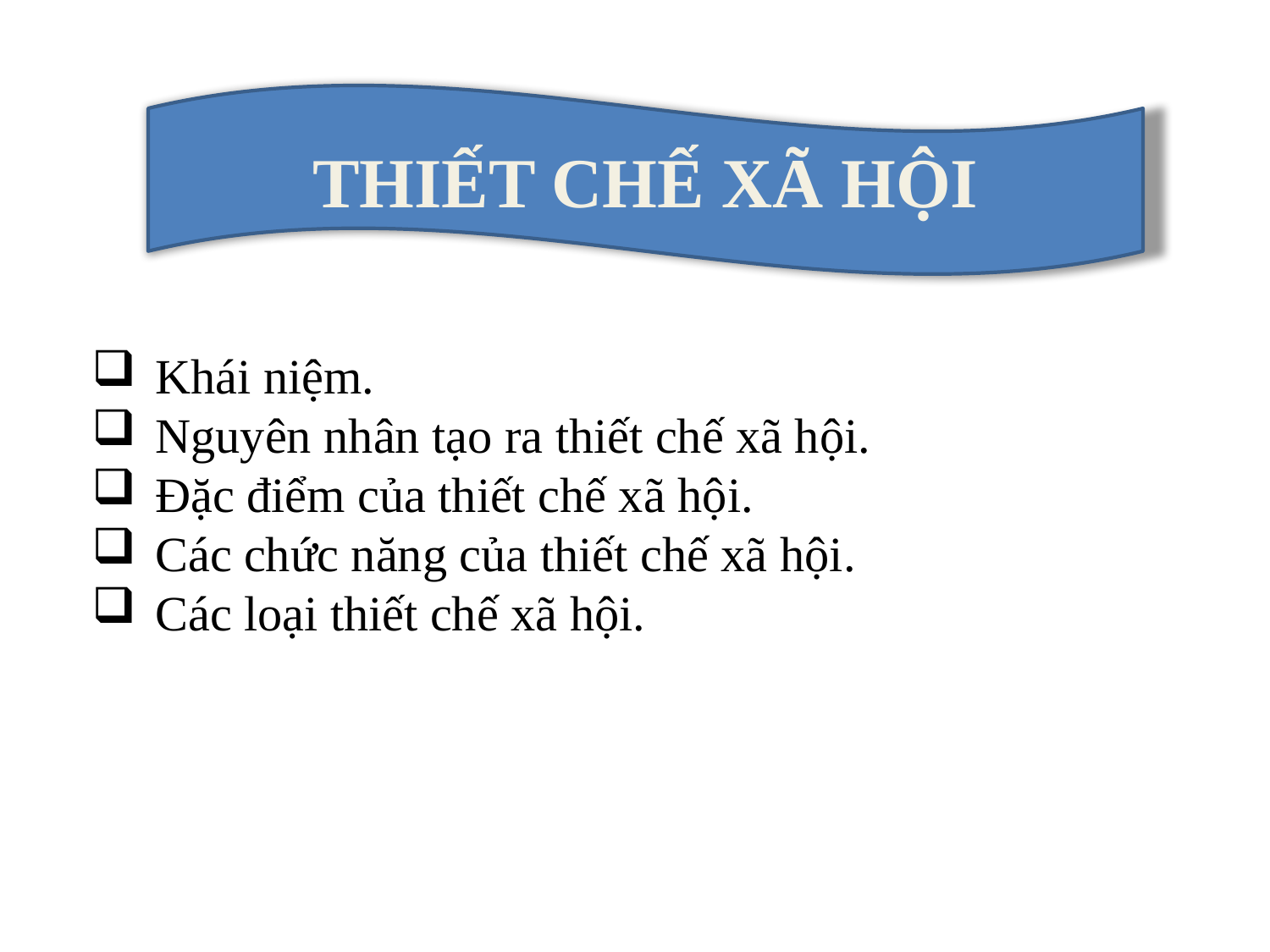

THIẾT CHẾ XÃ HỘI
Khái niệm.
Nguyên nhân tạo ra thiết chế xã hội.
Đặc điểm của thiết chế xã hội.
Các chức năng của thiết chế xã hội.
Các loại thiết chế xã hội.